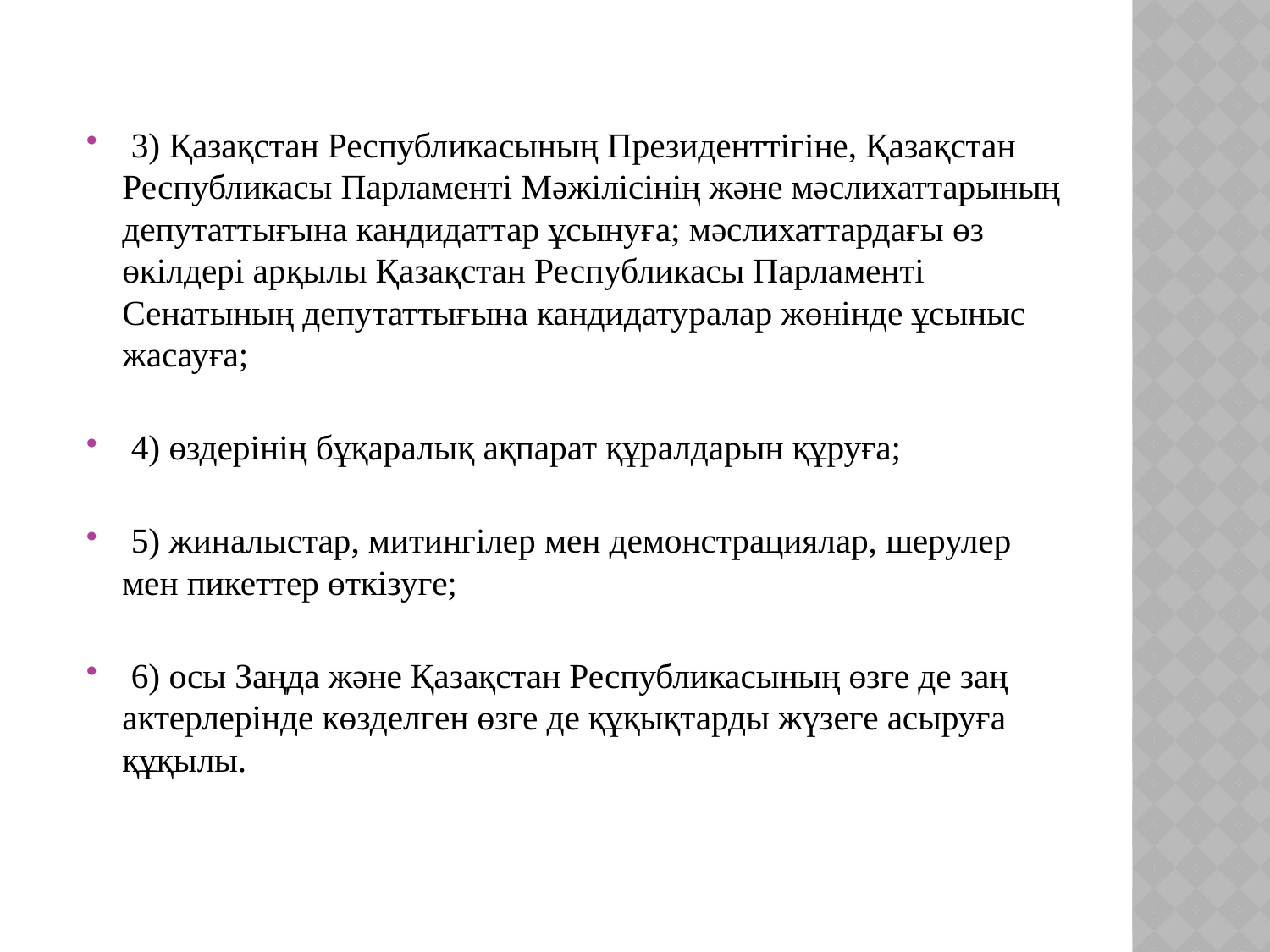

3) Қазақстан Республикасының Президенттiгiне, Қазақстан Республикасы Парламентi Мәжiлiсiнiң және мәслихаттарының депутаттығына кандидаттар ұсынуға; мәслихаттардағы өз өкiлдерi арқылы Қазақстан Республикасы Парламентi Сенатының депутаттығына кандидатуралар жөнiнде ұсыныс жасауға;

 4) өздерiнiң бұқаралық ақпарат құралдарын құруға;

 5) жиналыстар, митингiлер мен демонстрациялар, шерулер мен пикеттер өткiзуге;

 6) осы Заңда және Қазақстан Республикасының өзге де заң актерлерiнде көзделген өзге де құқықтарды жүзеге асыруға құқылы.